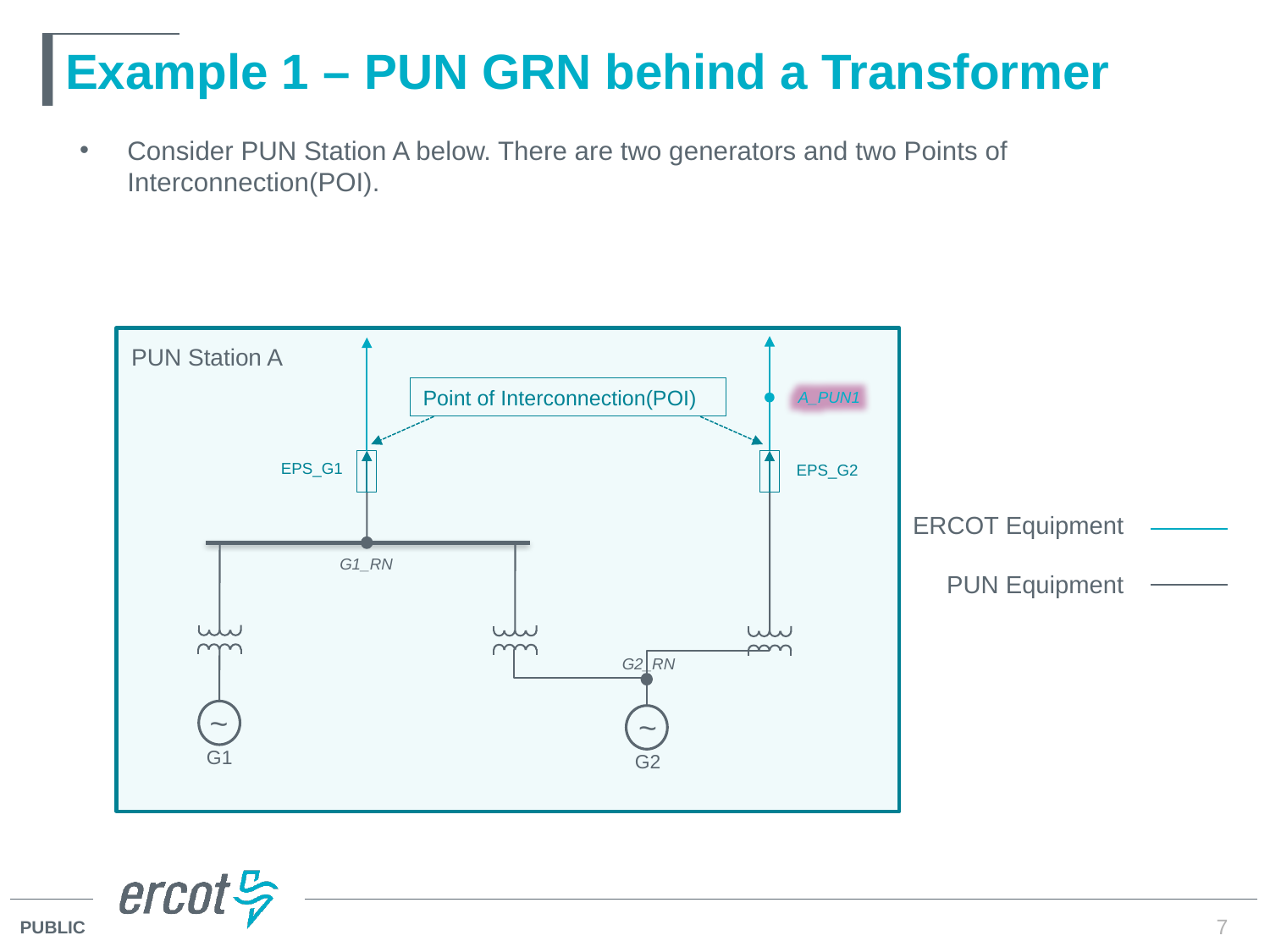

# Example 1 – PUN GRN behind a Transformer
Consider PUN Station A below. There are two generators and two Points of Interconnection(POI).

PUN Station A
Point of Interconnection(POI)
A_PUN1

EPS_G1
EPS_G2
ERCOT Equipment

PUN Equipment

G1_RN

G2_RN

~

~

G1
G2
7